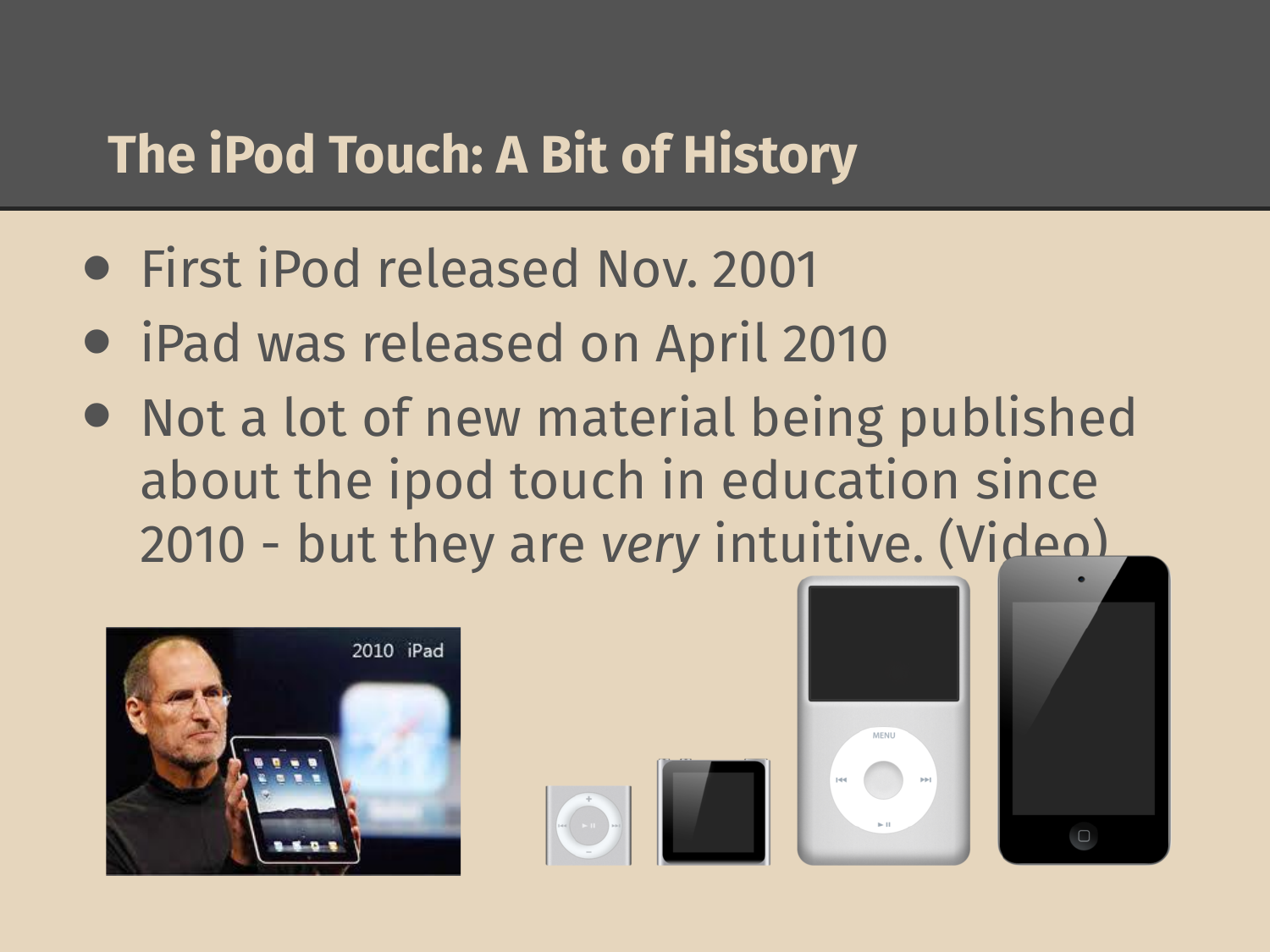

# The iPod Touch: A Bit of History
First iPod released Nov. 2001
iPad was released on April 2010
Not a lot of new material being published about the ipod touch in education since 2010 - but they are very intuitive. (Video)